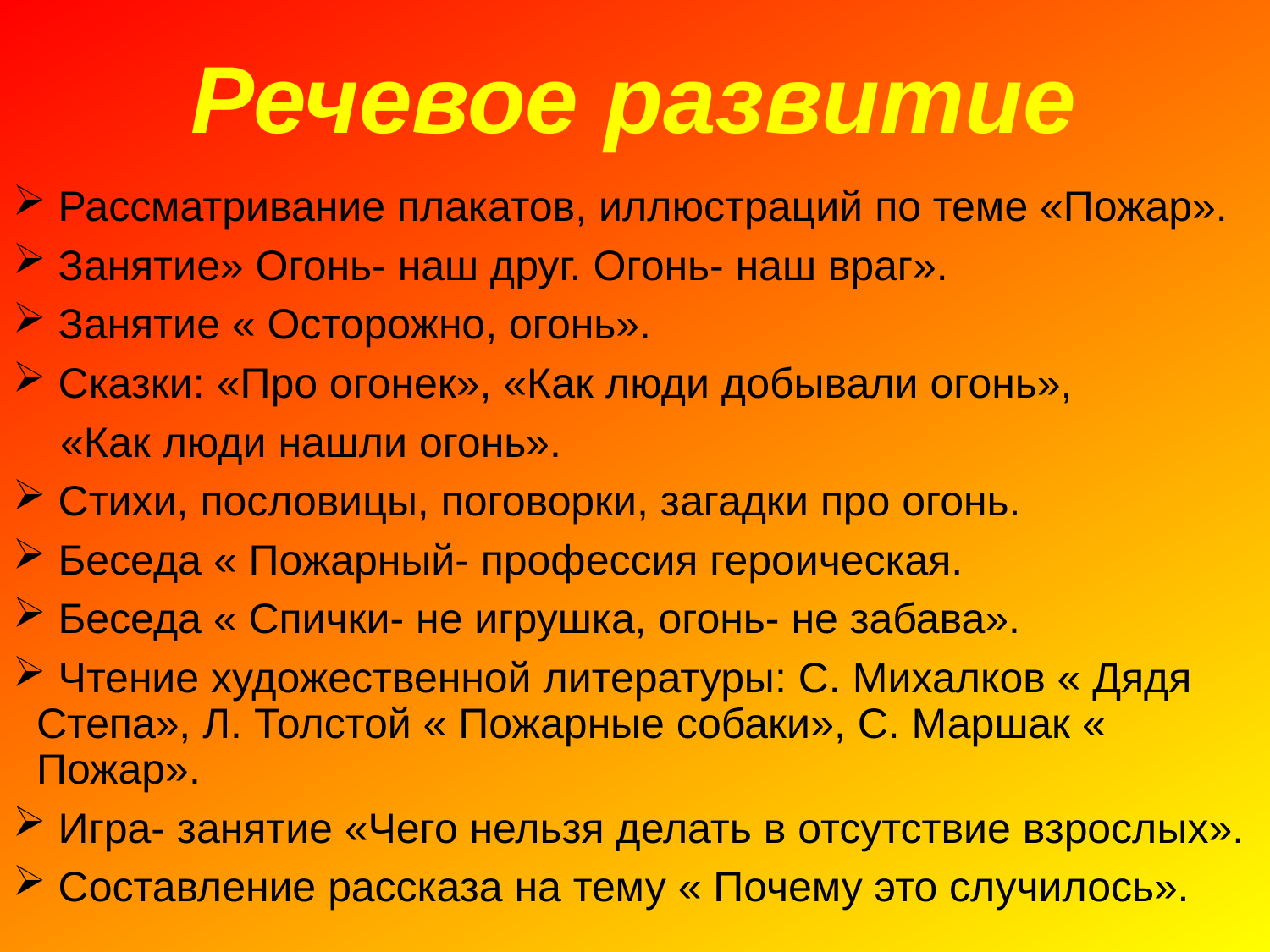

# Речевое развитие
 Рассматривание плакатов, иллюстраций по теме «Пожар».
 Занятие» Огонь- наш друг. Огонь- наш враг».
 Занятие « Осторожно, огонь».
 Сказки: «Про огонек», «Как люди добывали огонь»,
    «Как люди нашли огонь».
 Стихи, пословицы, поговорки, загадки про огонь.
 Беседа « Пожарный- профессия героическая.
 Беседа « Спички- не игрушка, огонь- не забава».
 Чтение художественной литературы: С. Михалков « Дядя Степа», Л. Толстой « Пожарные собаки», С. Маршак « Пожар».
 Игра- занятие «Чего нельзя делать в отсутствие взрослых».
 Составление рассказа на тему « Почему это случилось».